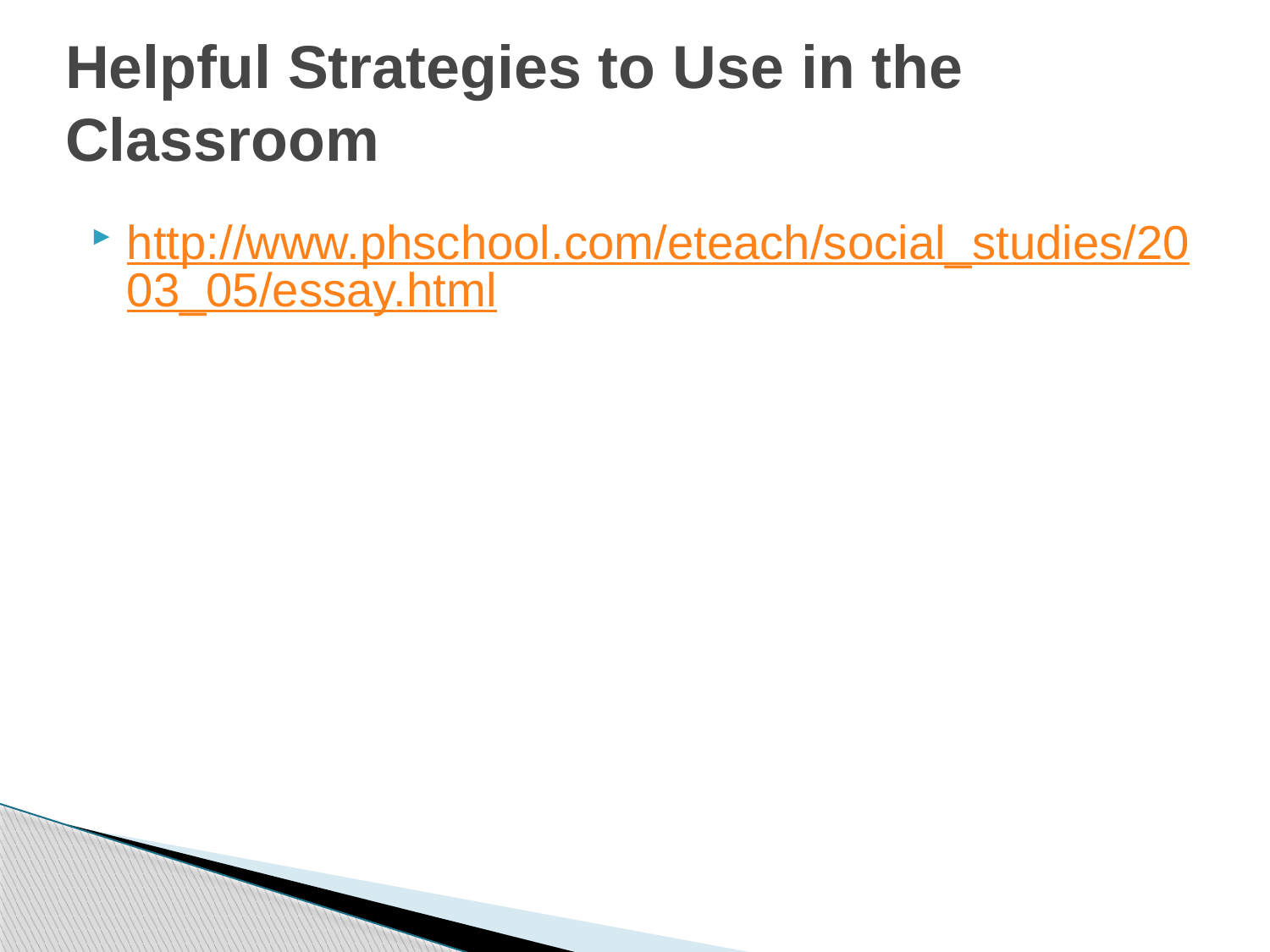

# Helpful Strategies to Use in the Classroom
http://www.phschool.com/eteach/social_studies/2003_05/essay.html